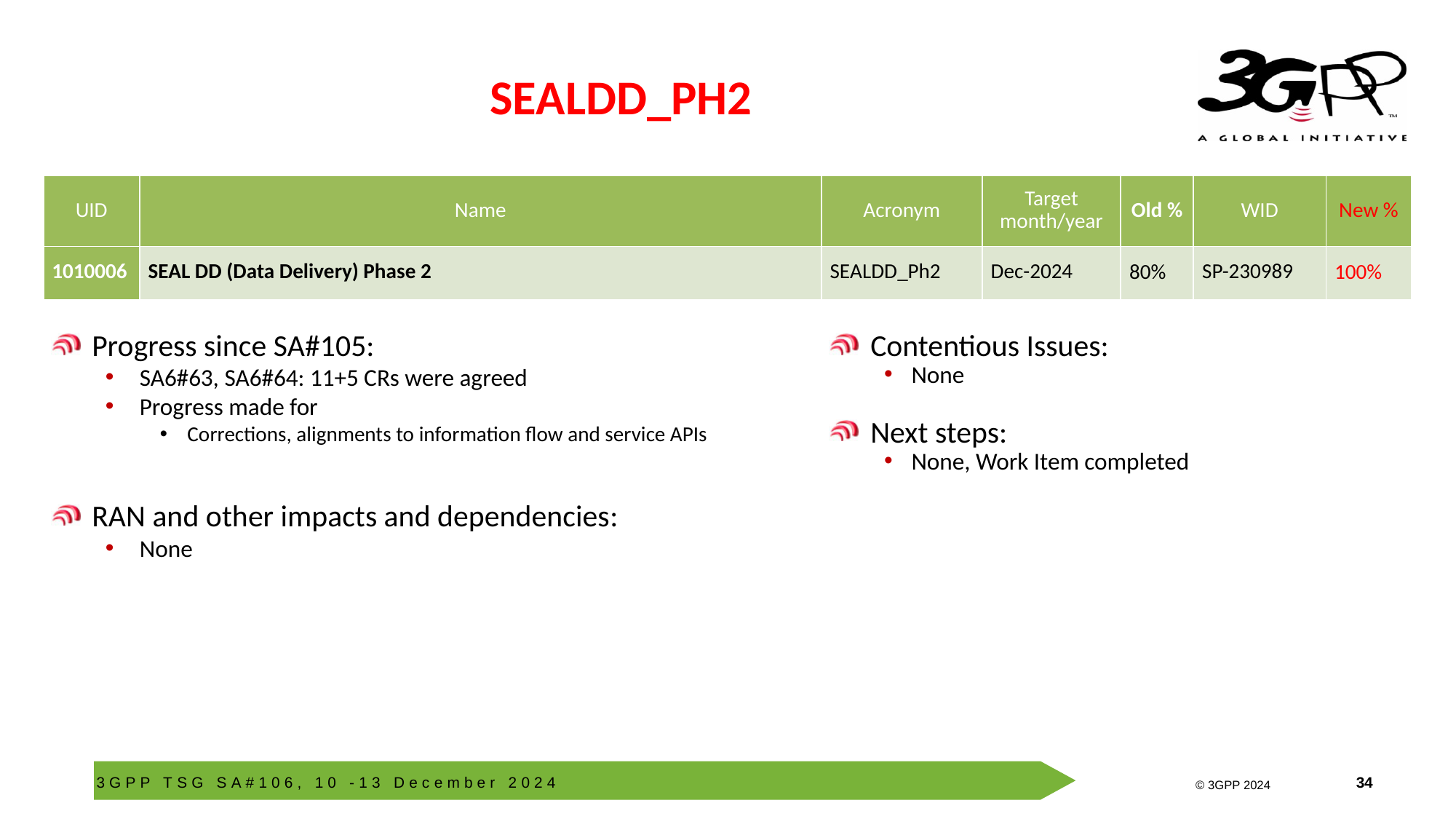

# SEALDD_PH2
| UID | Name | Acronym | Target month/year | Old % | WID | New % |
| --- | --- | --- | --- | --- | --- | --- |
| 1010006 | SEAL DD (Data Delivery) Phase 2 | SEALDD\_Ph2 | Dec-2024 | 80% | SP-230989 | 100% |
Progress since SA#105:
SA6#63, SA6#64: 11+5 CRs were agreed
Progress made for
Corrections, alignments to information flow and service APIs

RAN and other impacts and dependencies:
None
Contentious Issues:
None

Next steps:
None, Work Item completed